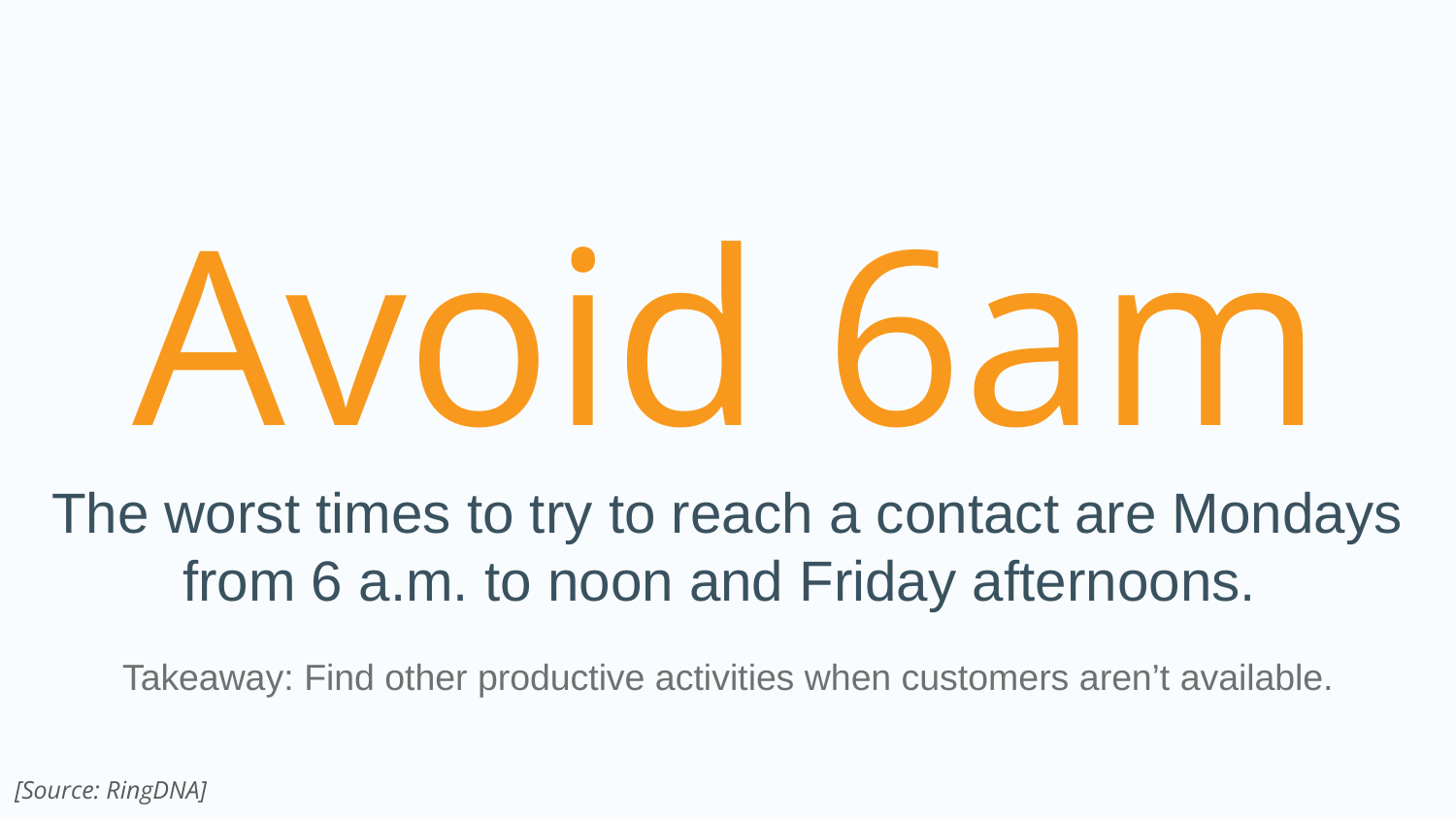

# Avoid 6am
The worst times to try to reach a contact are Mondays from 6 a.m. to noon and Friday afternoons.
Takeaway: Find other productive activities when customers aren’t available.
[Source: RingDNA]